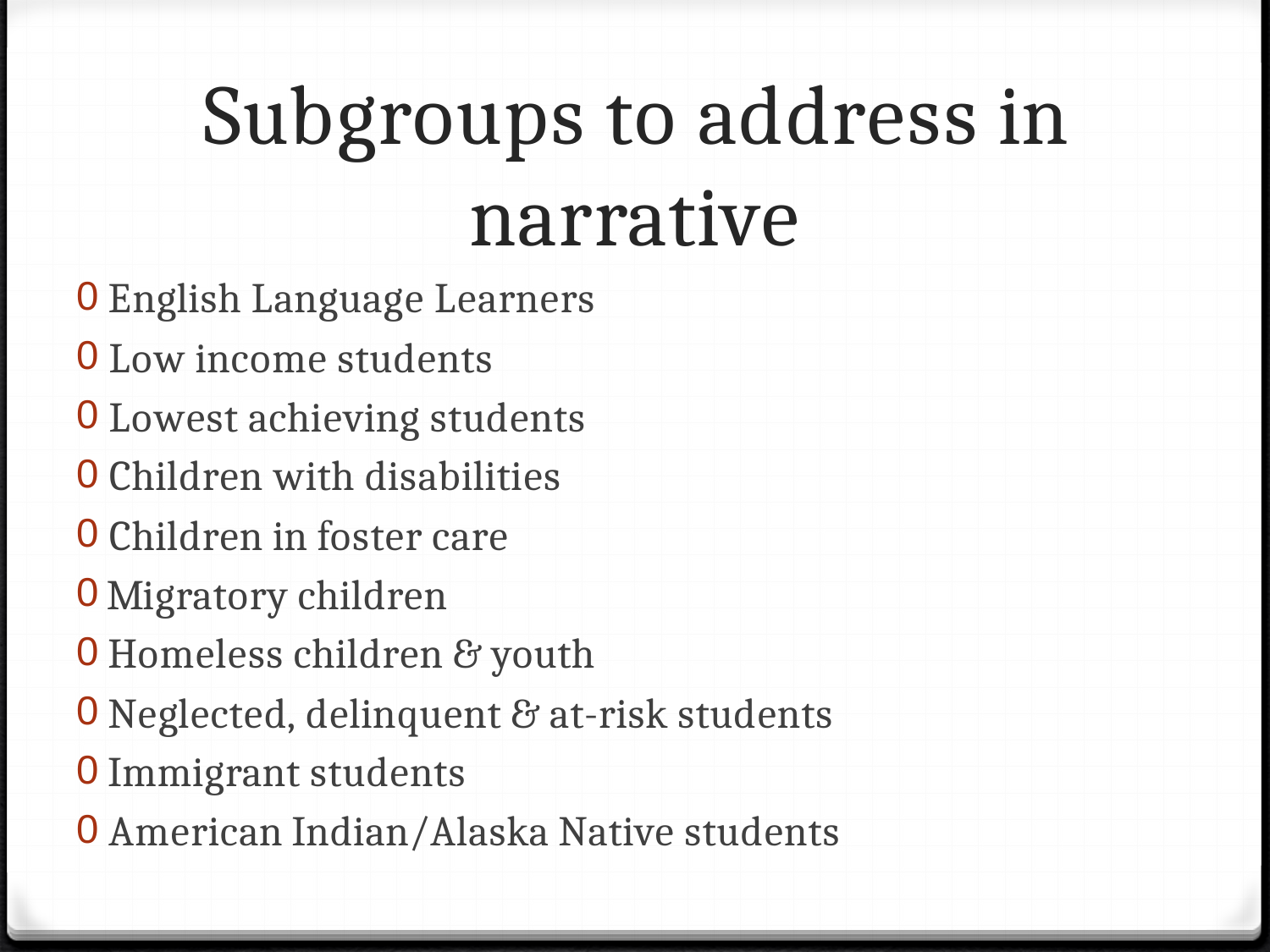

# Subgroups to address in narrative
English Language Learners
Low income students
Lowest achieving students
Children with disabilities
Children in foster care
Migratory children
Homeless children & youth
Neglected, delinquent & at-risk students
Immigrant students
American Indian/Alaska Native students